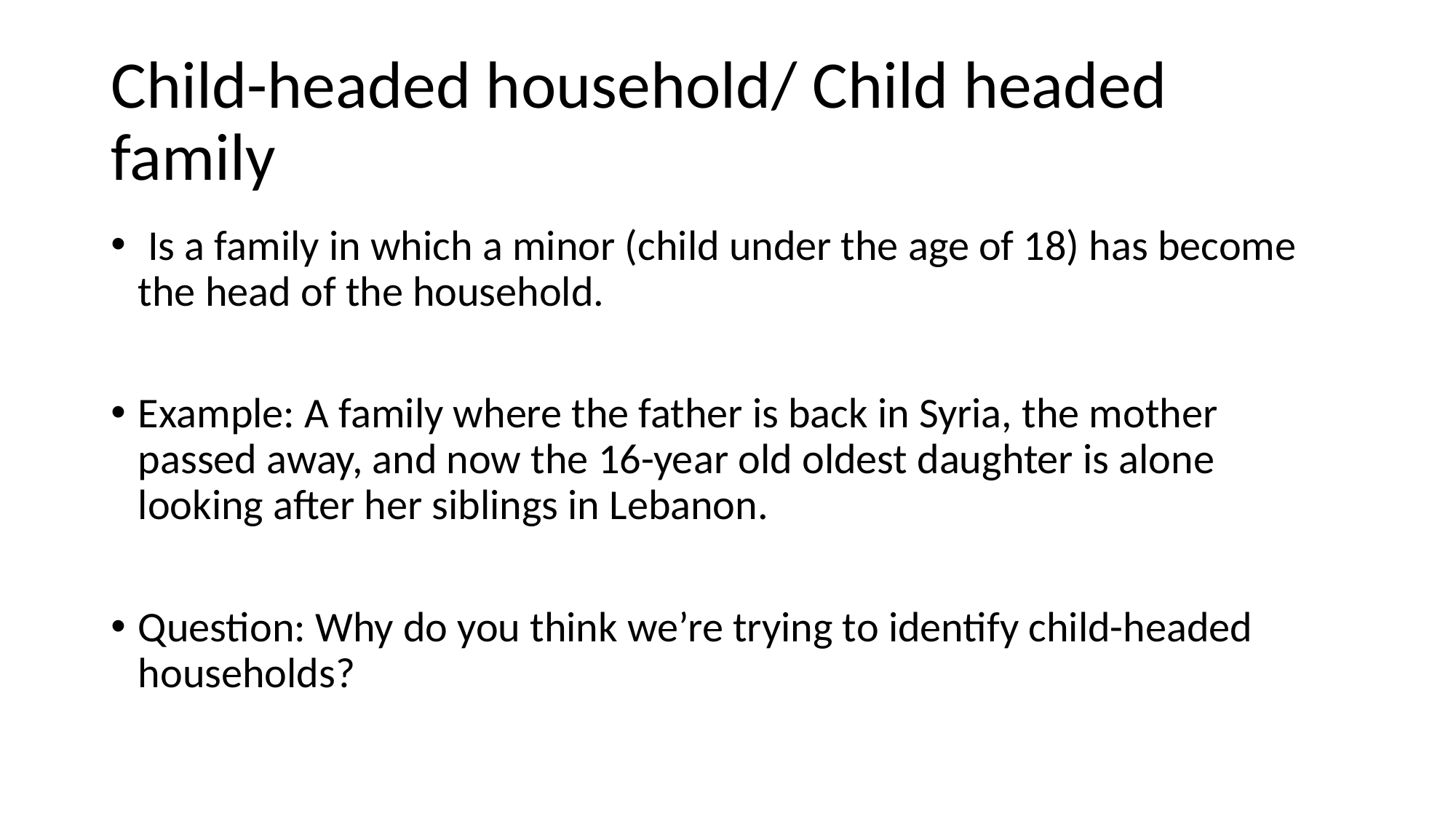

# Child-headed household/ Child headed family
 Is a family in which a minor (child under the age of 18) has become the head of the household.

Example: A family where the father is back in Syria, the mother passed away, and now the 16-year old oldest daughter is alone looking after her siblings in Lebanon.

Question: Why do you think we’re trying to identify child-headed households?